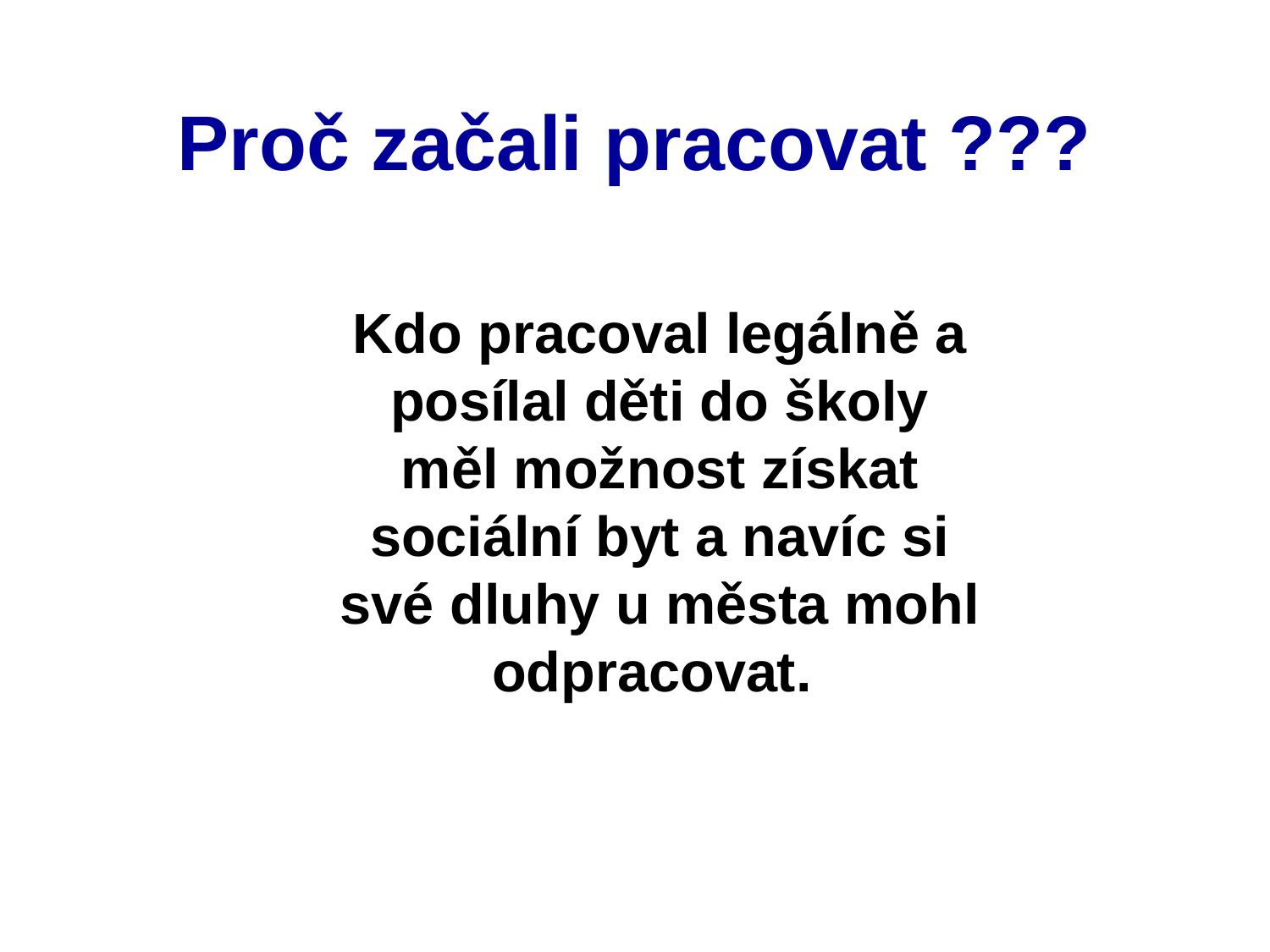

Proč začali pracovat ???
# Kdo pracoval legálně a posílal děti do školy měl možnost získat sociální byt a navíc si své dluhy u města mohl odpracovat.